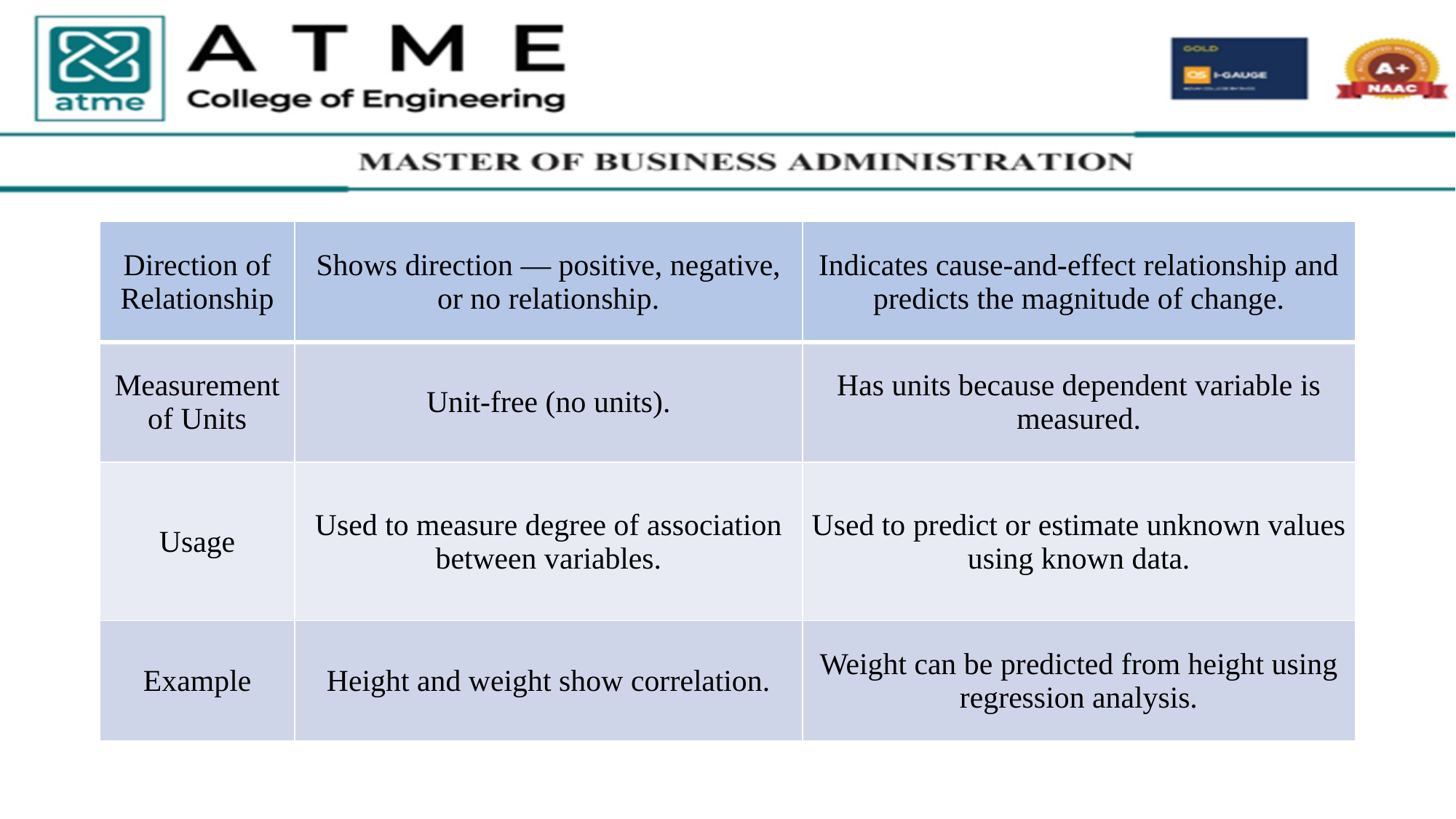

| Direction of Relationship | Shows direction — positive, negative, or no relationship. | Indicates cause-and-effect relationship and predicts the magnitude of change. |
| --- | --- | --- |
| Measurement of Units | Unit-free (no units). | Has units because dependent variable is measured. |
| Usage | Used to measure degree of association between variables. | Used to predict or estimate unknown values using known data. |
| Example | Height and weight show correlation. | Weight can be predicted from height using regression analysis. |